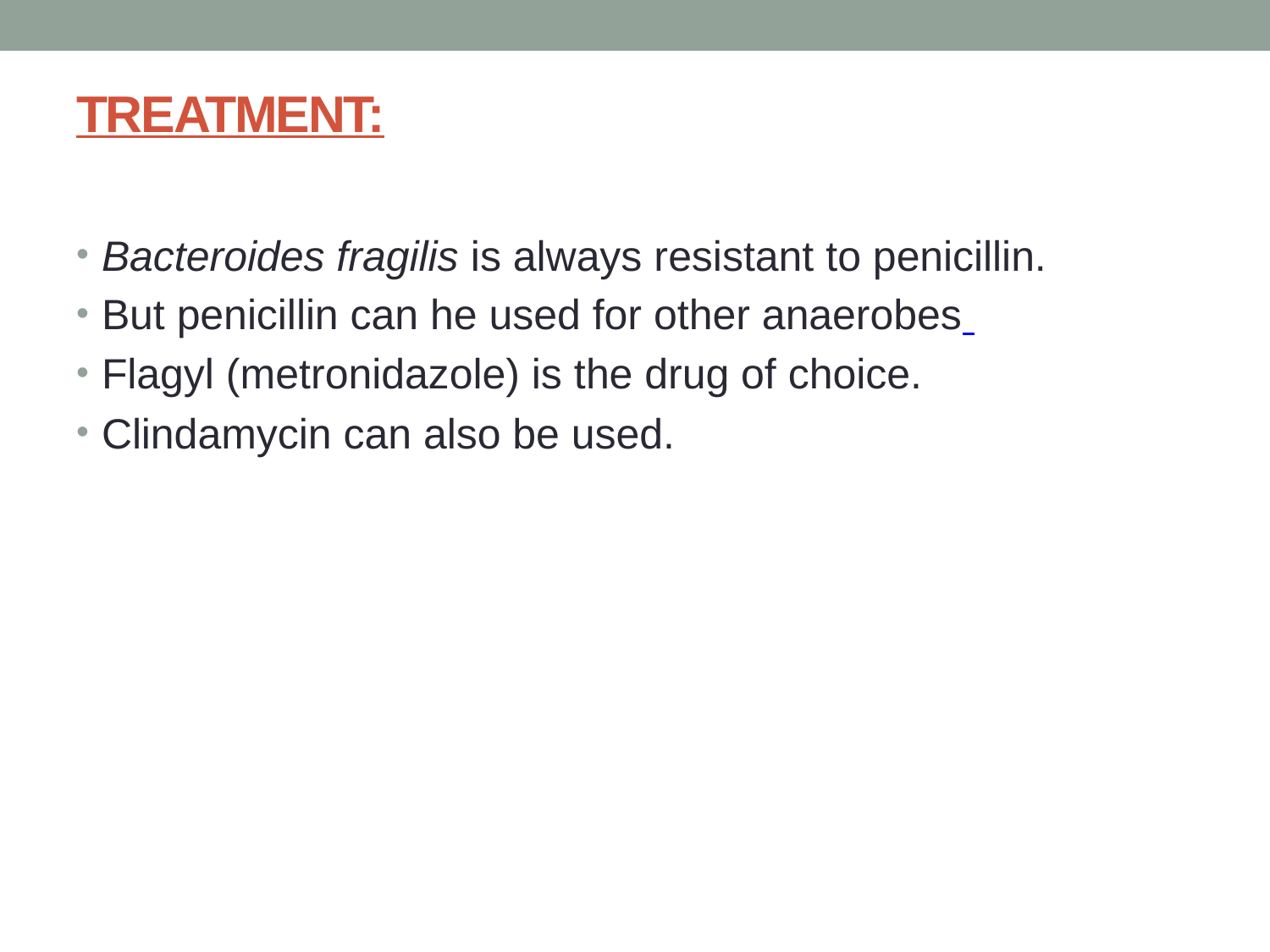

# TREATMENT:
Bacteroides fragilis is always resistant to penicillin.
But penicillin can he used for other anaerobes
Flagyl (metronidazole) is the drug of choice.
Clindamycin can also be used.